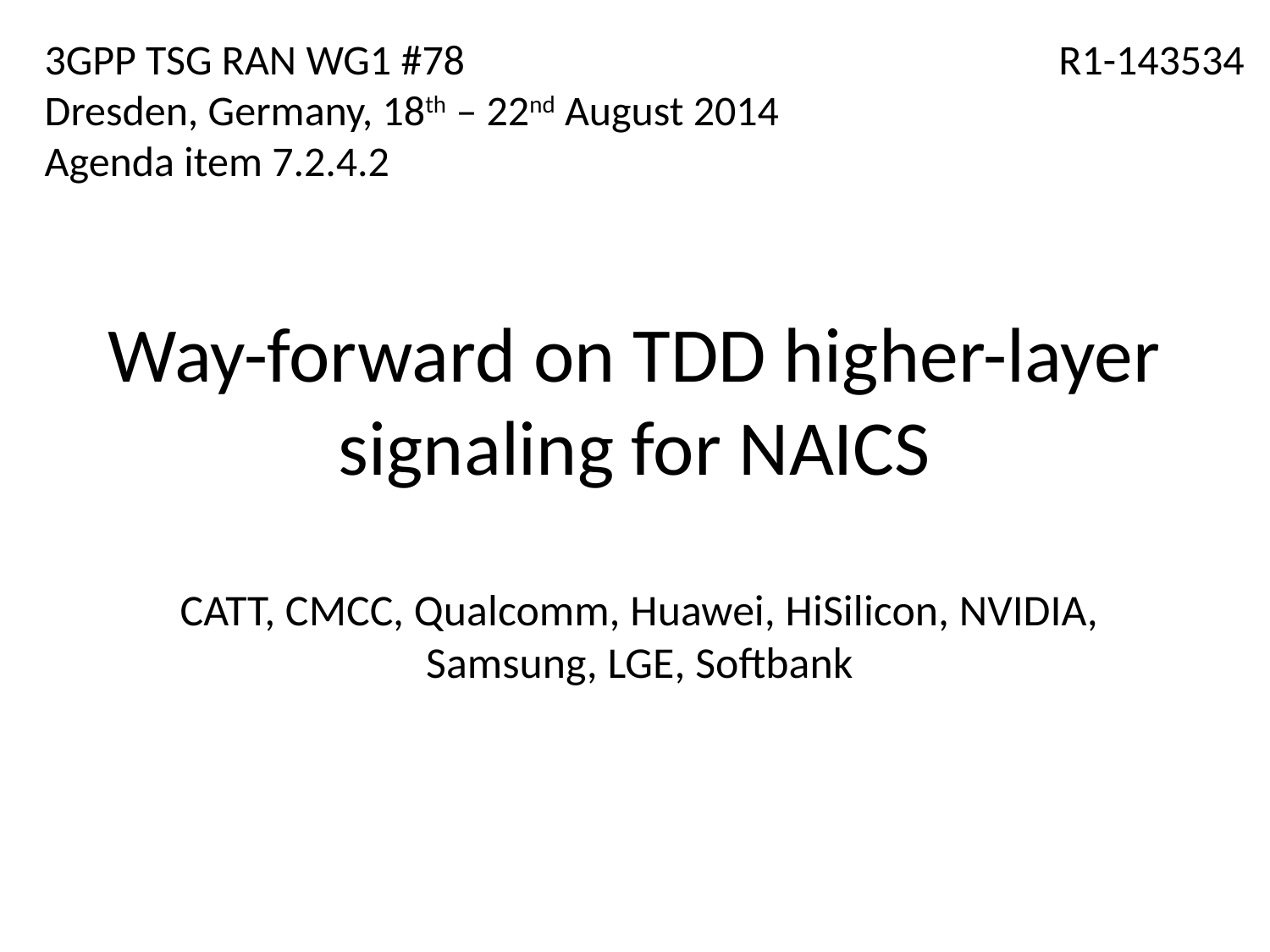

3GPP TSG RAN WG1 #78
Dresden, Germany, 18th – 22nd August 2014
Agenda item 7.2.4.2
R1-143534
# Way-forward on TDD higher-layer signaling for NAICS
CATT, CMCC, Qualcomm, Huawei, HiSilicon, NVIDIA, Samsung, LGE, Softbank